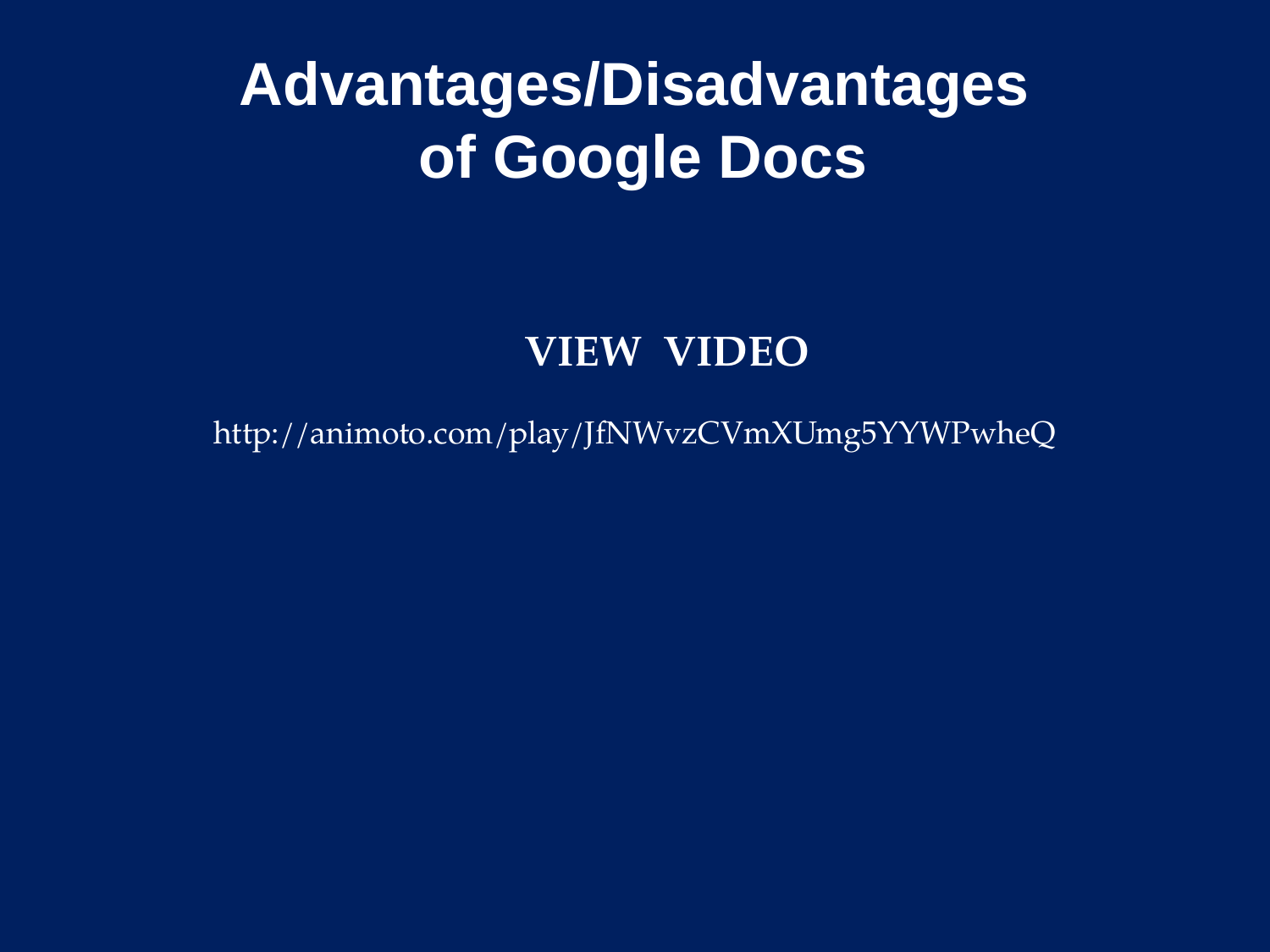

# Advantages/Disadvantages of Google Docs
VIEW  VIDEO

http://animoto.com/play/JfNWvzCVmXUmg5YYWPwheQ